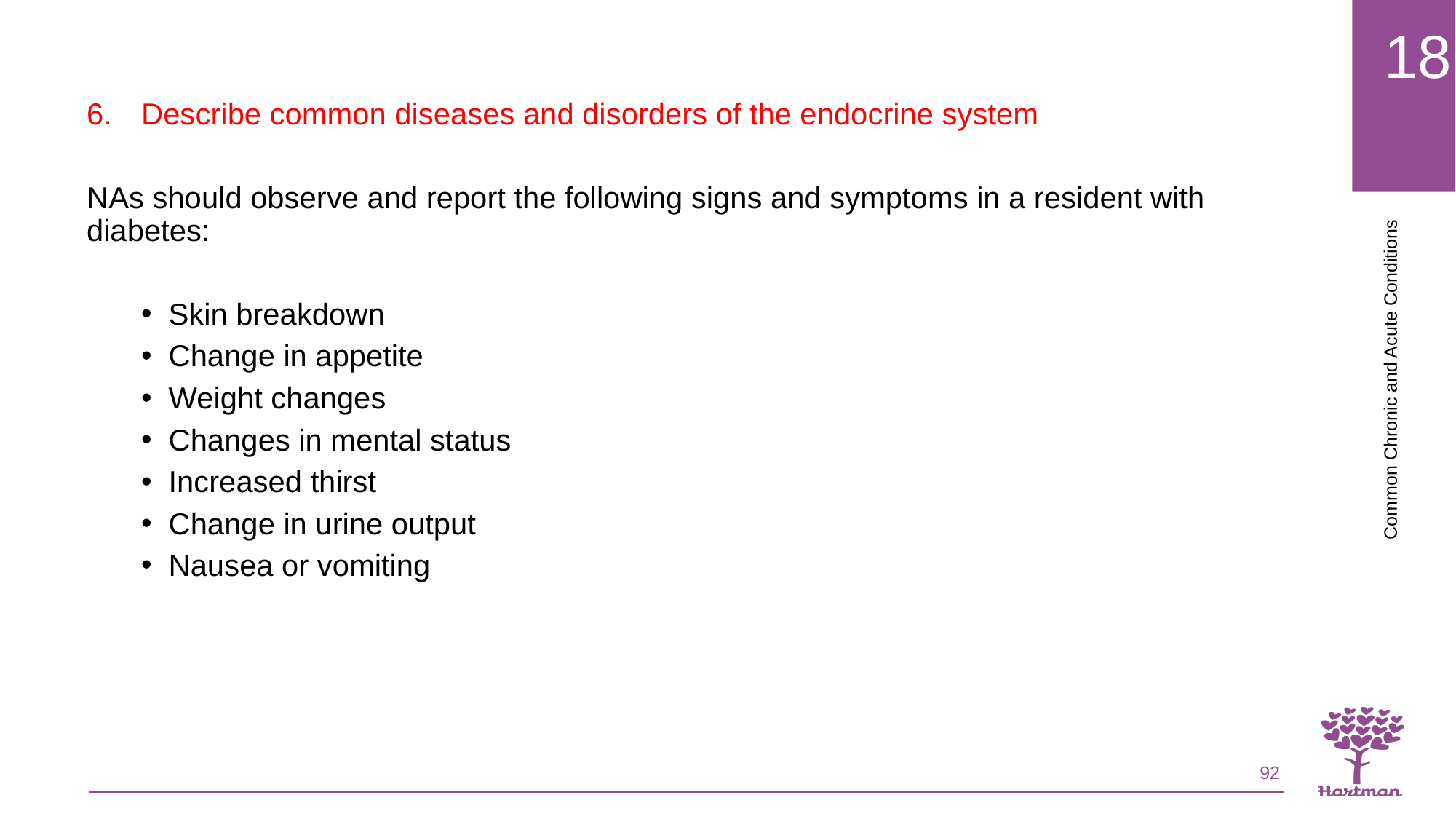

Describe common diseases and disorders of the endocrine system

NAs should observe and report the following signs and symptoms in a resident with diabetes:

Skin breakdown
Change in appetite
Weight changes
Changes in mental status
Increased thirst
Change in urine output
Nausea or vomiting

92